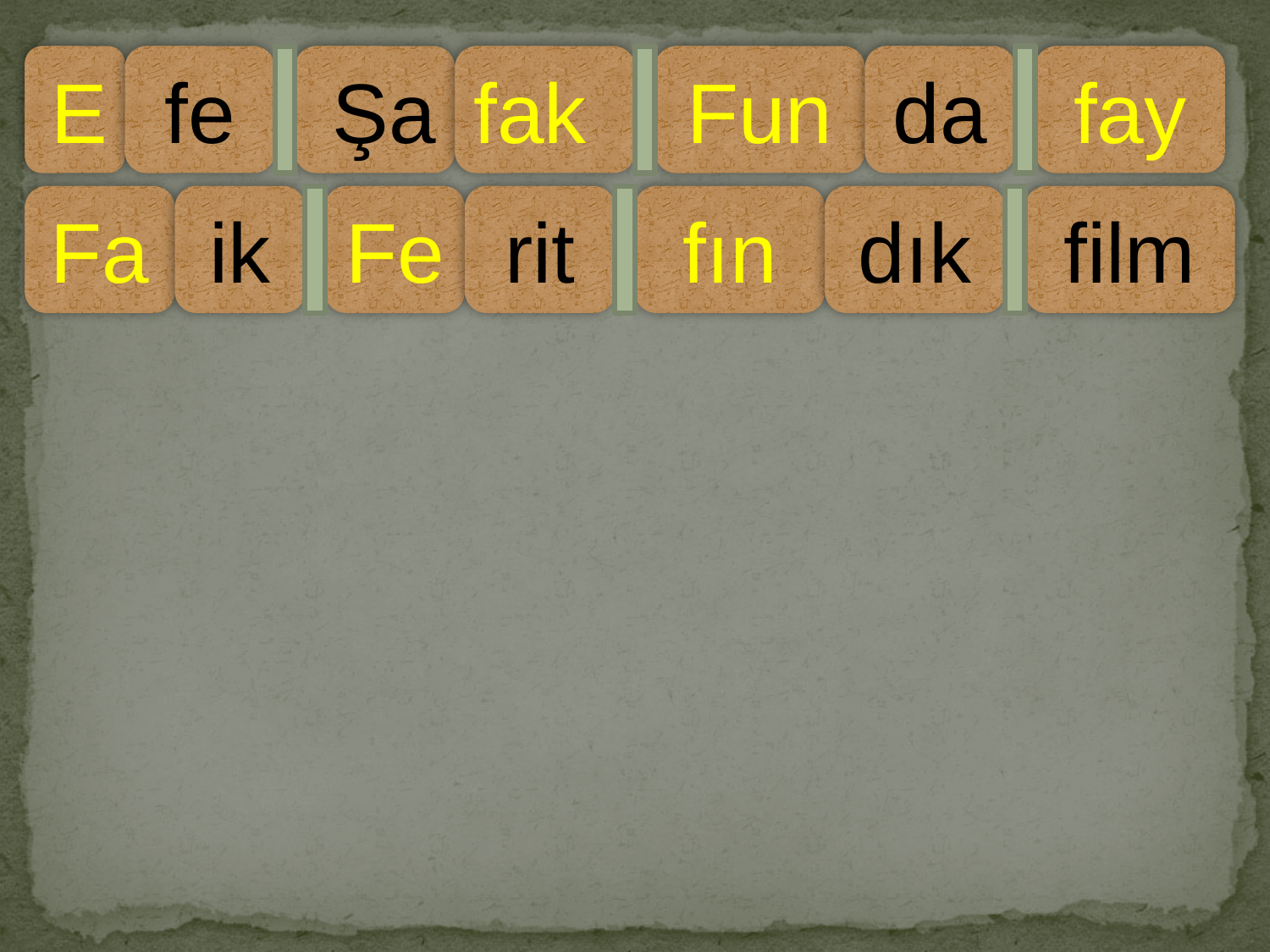

E
fe

Şa
fak

Fun
da

fay
Fa
ik

Fe
rit

fın
dık

film